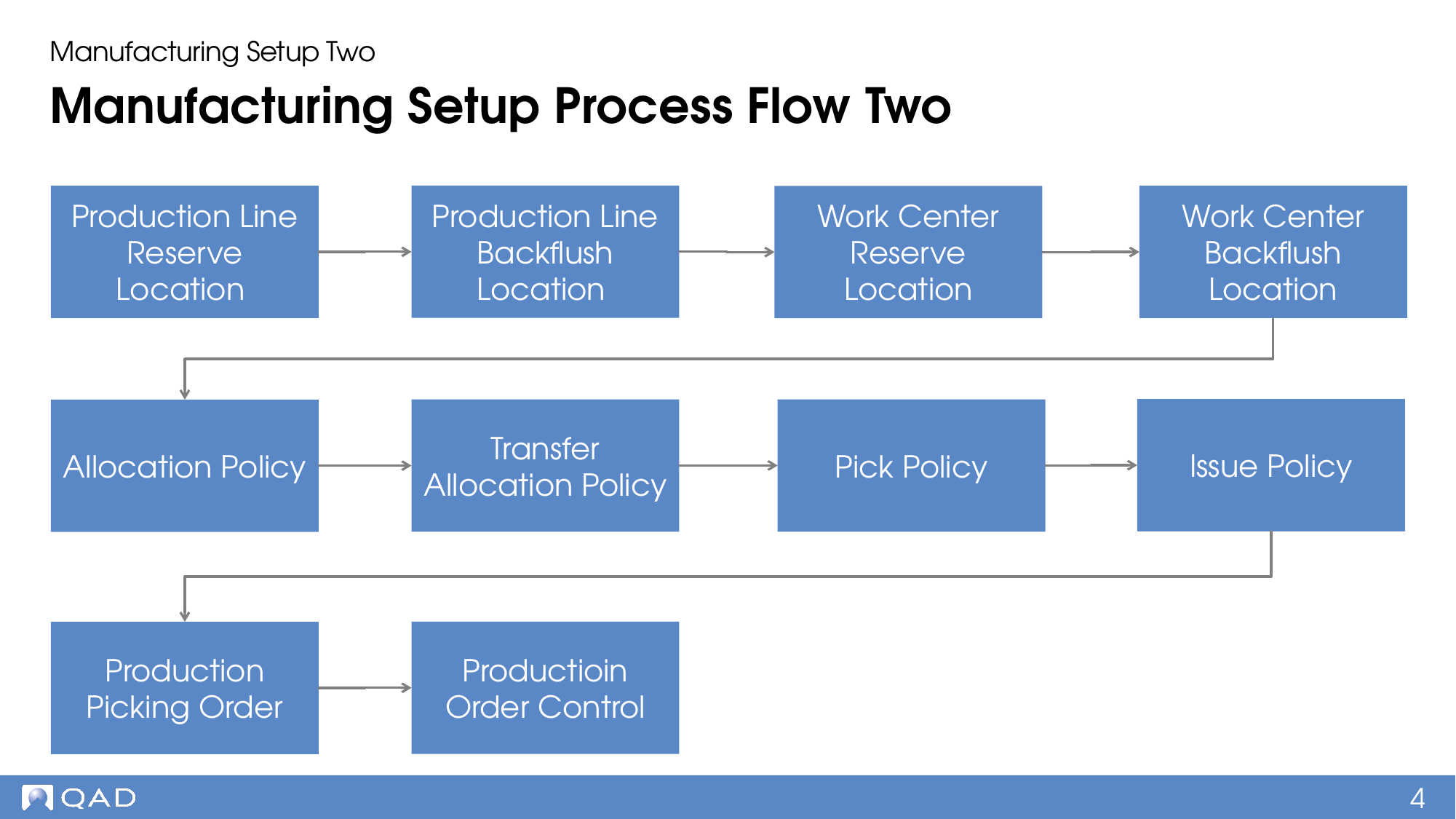

Manufacturing Setup Two
# Manufacturing Setup Process Flow Two
Production Line Backflush Location
Production Line Reserve Location
Work Center Backflush Location
Work Center Reserve Location
Issue Policy
Pick Policy
Transfer Allocation Policy
Allocation Policy
Productioin Order Control
Production Picking Order
4